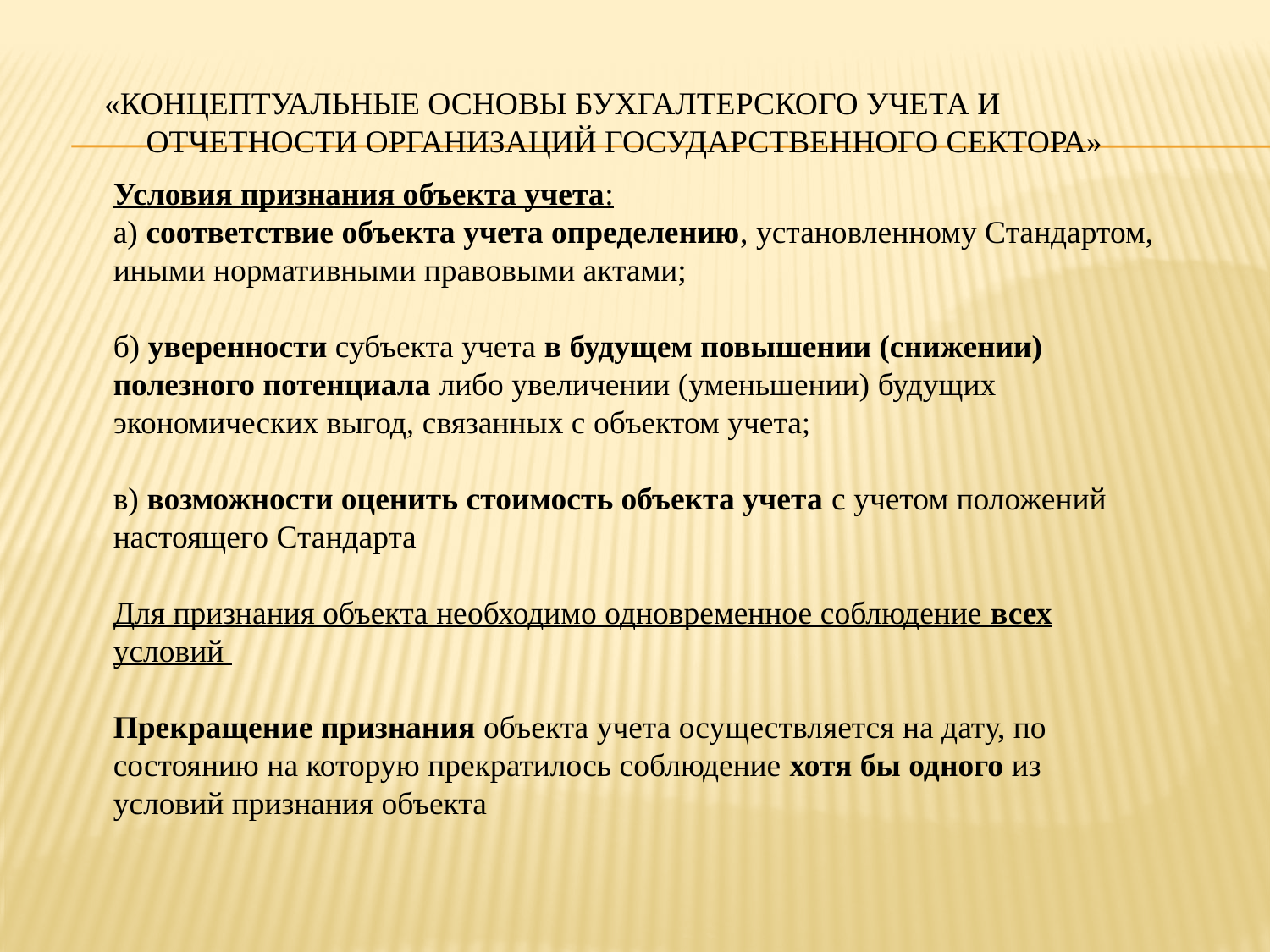

# «Концептуальные основы бухгалтерского учета и отчетности организаций государственного сектора»
Условия признания объекта учета:
а) соответствие объекта учета определению, установленному Стандартом, иными нормативными правовыми актами;

б) уверенности субъекта учета в будущем повышении (снижении) полезного потенциала либо увеличении (уменьшении) будущих экономических выгод, связанных с объектом учета;

в) возможности оценить стоимость объекта учета с учетом положений настоящего Стандарта

Для признания объекта необходимо одновременное соблюдение всех условий

Прекращение признания объекта учета осуществляется на дату, по состоянию на которую прекратилось соблюдение хотя бы одного из условий признания объекта